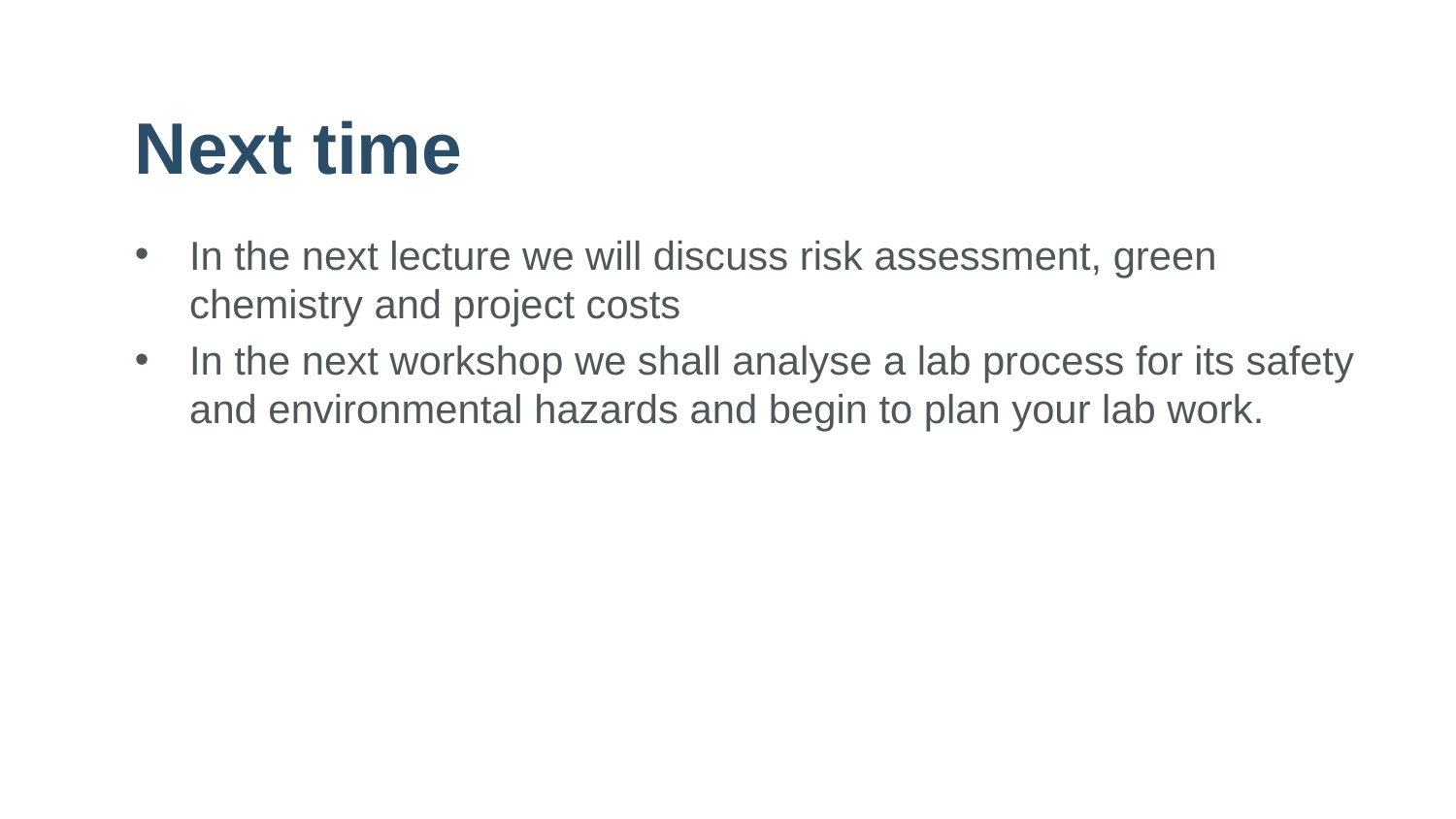

# Next time
In the next lecture we will discuss risk assessment, green chemistry and project costs
In the next workshop we shall analyse a lab process for its safety and environmental hazards and begin to plan your lab work.